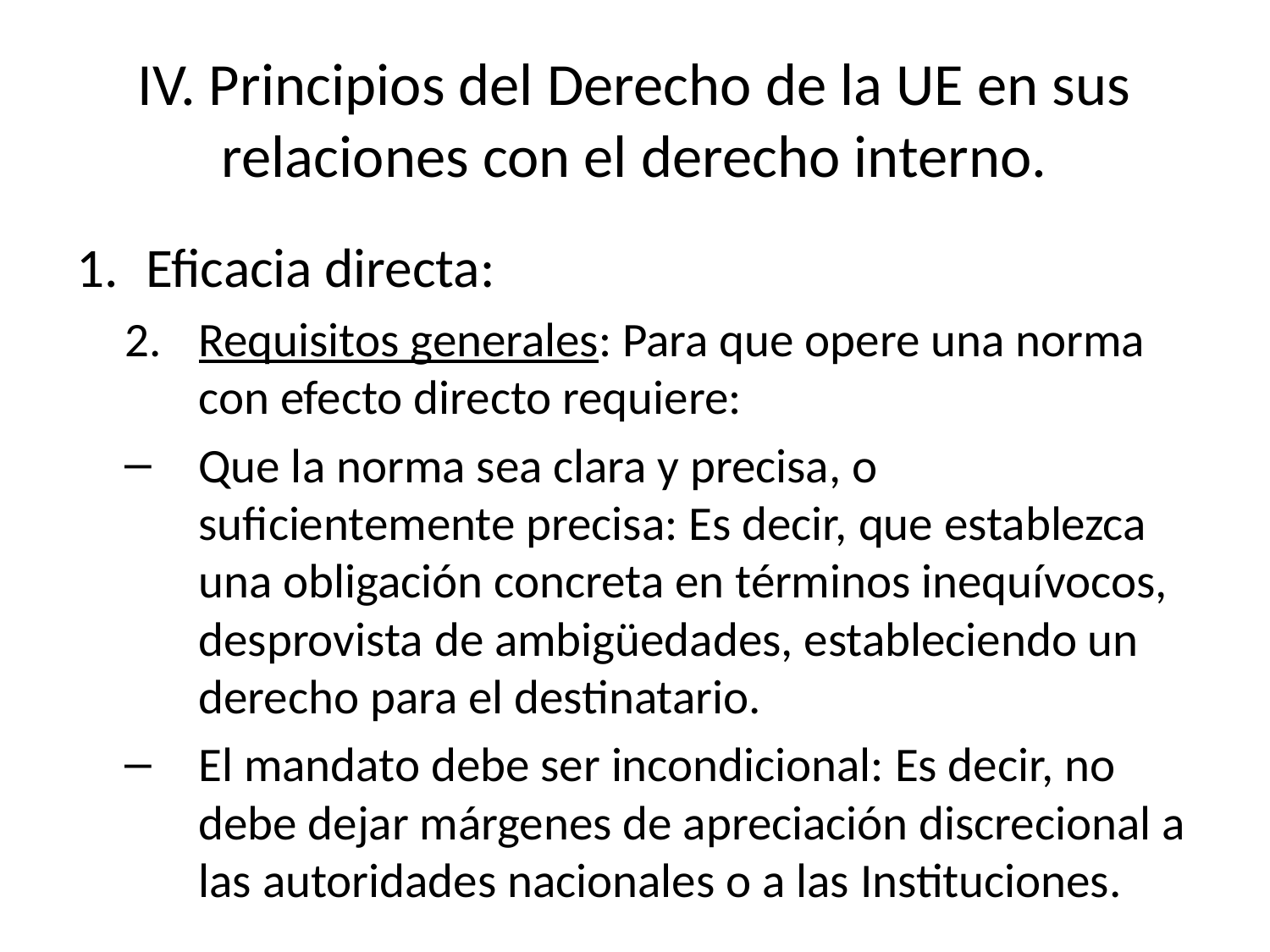

# IV. Principios del Derecho de la UE en sus relaciones con el derecho interno.
Eficacia directa:
Requisitos generales: Para que opere una norma con efecto directo requiere:
Que la norma sea clara y precisa, o suficientemente precisa: Es decir, que establezca una obligación concreta en términos inequívocos, desprovista de ambigüedades, estableciendo un derecho para el destinatario.
El mandato debe ser incondicional: Es decir, no debe dejar márgenes de apreciación discrecional a las autoridades nacionales o a las Instituciones.